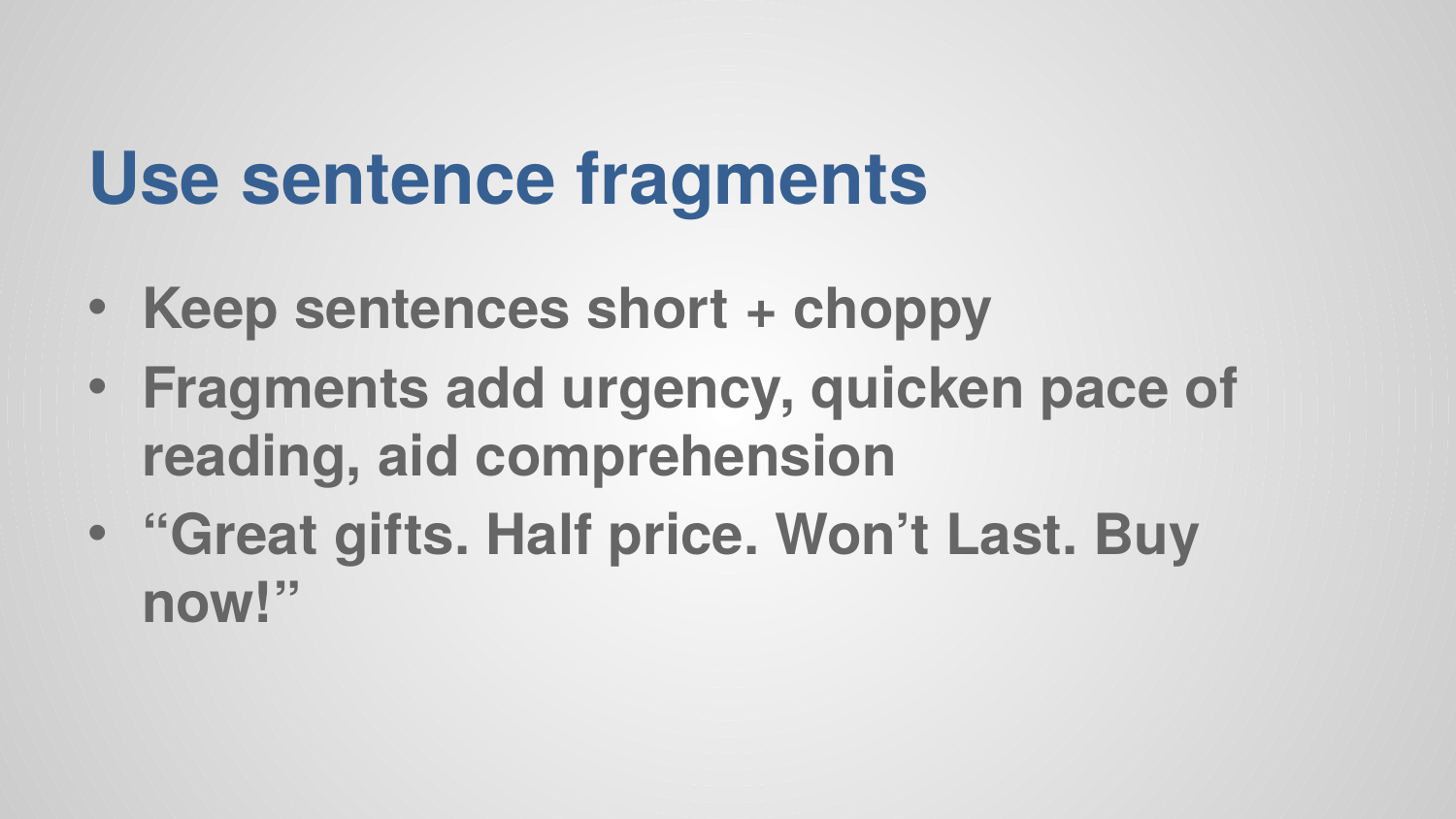

# Use sentence fragments
Keep sentences short + choppy
Fragments add urgency, quicken pace of reading, aid comprehension
“Great gifts. Half price. Won’t Last. Buy now!”